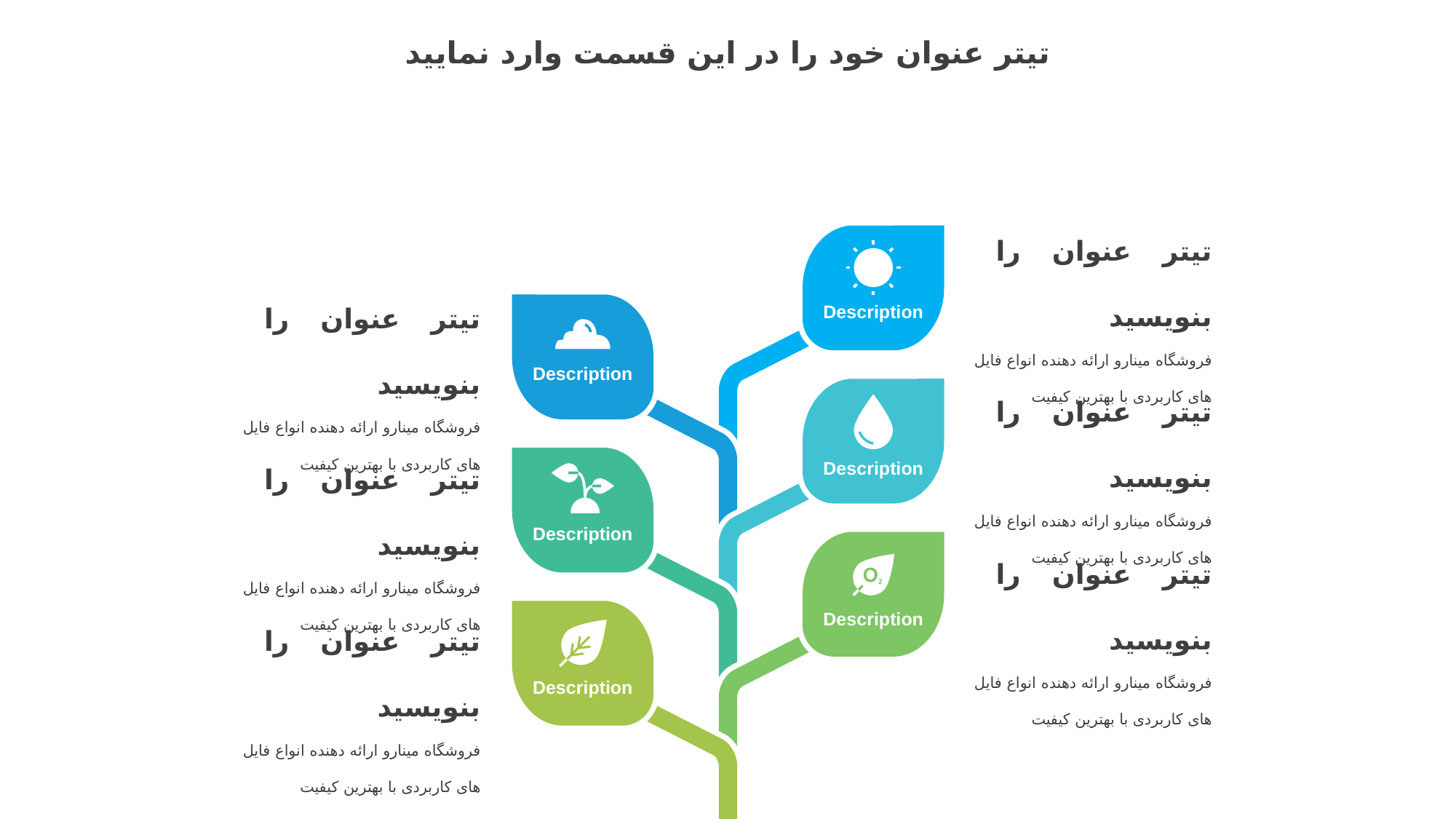

تیتر عنوان خود را در این قسمت وارد نمایید
تیتر عنوان را بنویسید
فروشگاه مینارو ارائه دهنده انواع فایل های کاربردی با بهترین کیفیت

تیتر عنوان را بنویسید
فروشگاه مینارو ارائه دهنده انواع فایل های کاربردی با بهترین کیفیت

Description

Description
تیتر عنوان را بنویسید
فروشگاه مینارو ارائه دهنده انواع فایل های کاربردی با بهترین کیفیت

تیتر عنوان را بنویسید
فروشگاه مینارو ارائه دهنده انواع فایل های کاربردی با بهترین کیفیت

Description

Description
تیتر عنوان را بنویسید
فروشگاه مینارو ارائه دهنده انواع فایل های کاربردی با بهترین کیفیت

تیتر عنوان را بنویسید
فروشگاه مینارو ارائه دهنده انواع فایل های کاربردی با بهترین کیفیت

Description

Description